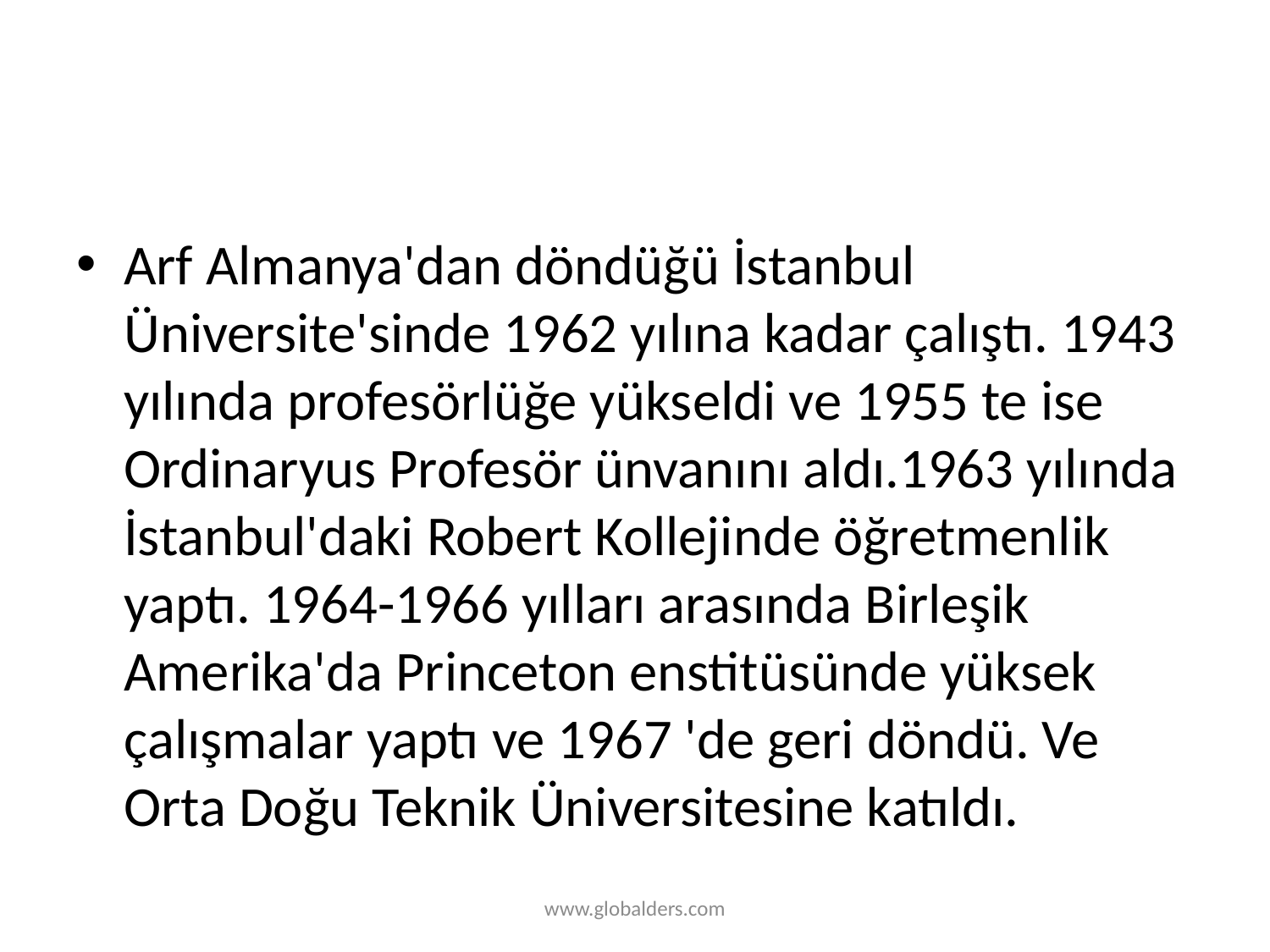

#
Arf Almanya'dan döndüğü İstanbul Üniversite'sinde 1962 yılına kadar çalıştı. 1943 yılında profesörlüğe yükseldi ve 1955 te ise Ordinaryus Profesör ünvanını aldı.1963 yılında İstanbul'daki Robert Kollejinde öğretmenlik yaptı. 1964-1966 yılları arasında Birleşik Amerika'da Princeton enstitüsünde yüksek çalışmalar yaptı ve 1967 'de geri döndü. Ve Orta Doğu Teknik Üniversitesine katıldı.
www.globalders.com